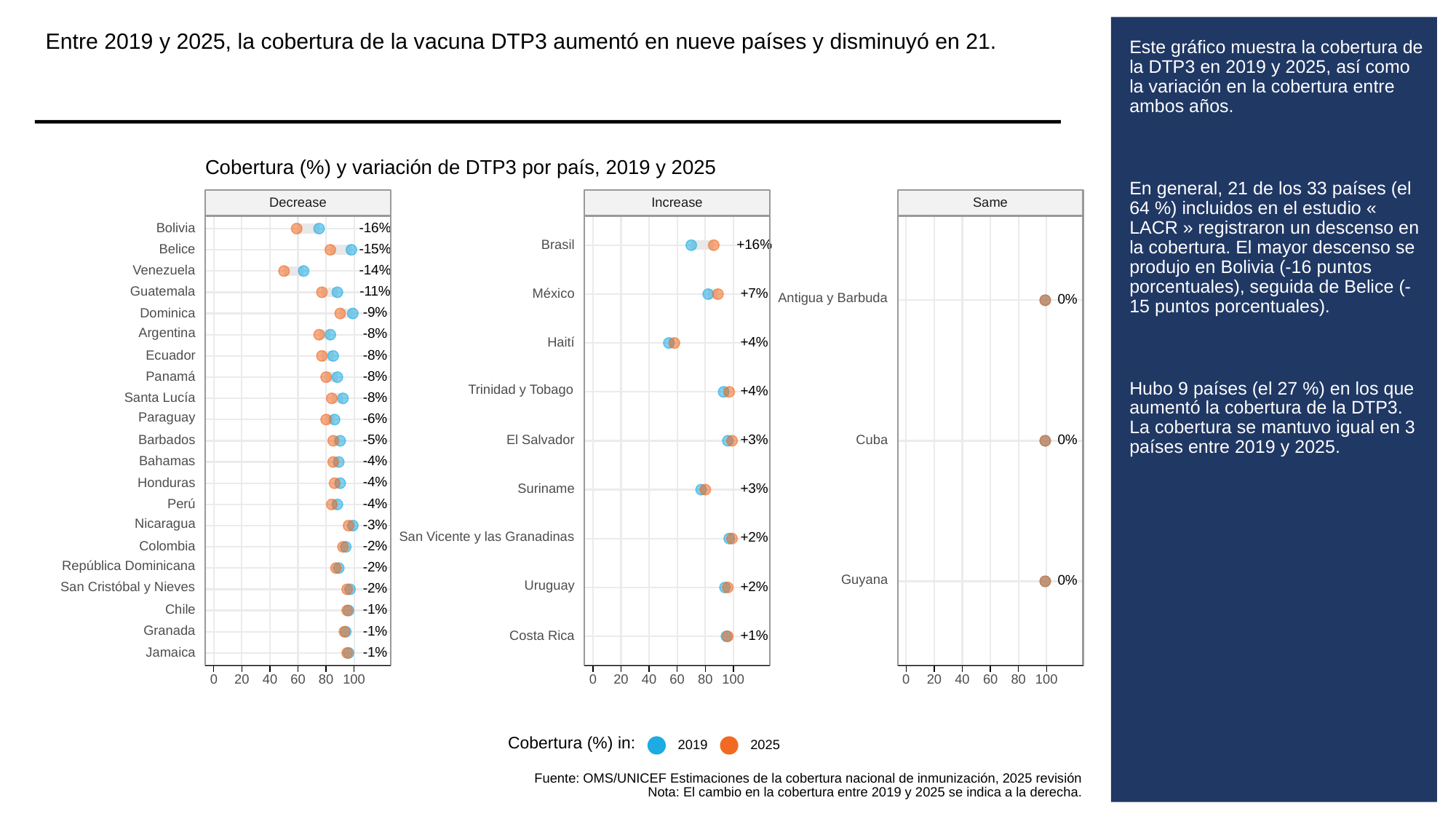

Entre 2019 y 2025, la cobertura de la vacuna DTP3 aumentó en nueve países y disminuyó en 21.
# Este gráfico muestra la cobertura de la DTP3 en 2019 y 2025, así como la variación en la cobertura entre ambos años.

En general, 21 de los 33 países (el 64 %) incluidos en el estudio « LACR » registraron un descenso en la cobertura. El mayor descenso se produjo en Bolivia (-16 puntos porcentuales), seguida de Belice (-15 puntos porcentuales).

Hubo 9 países (el 27 %) en los que aumentó la cobertura de la DTP3. La cobertura se mantuvo igual en 3 países entre 2019 y 2025.

Cobertura (%) y variación de DTP3 por país, 2019 y 2025

Same
Decrease
Increase

-16%

Bolivia

+16%

Brasil
-15%

Belice

-14%

Venezuela

-11%

Guatemala
+7%

México

Antigua y Barbuda

0%

-9%

Dominica

Argentina
-8%

+4%

Haití

-8%

Ecuador

-8%

Panamá

Trinidad y Tobago
+4%

-8%

Santa Lucía

Paraguay
-6%

-5%
+3%
0%

El Salvador
Cuba
Barbados

-4%

Bahamas

-4%

Honduras

+3%

Suriname

-4%

Perú

Nicaragua
-3%

San Vicente y las Granadinas
+2%

-2%

Colombia

República Dominicana
-2%

Guyana
0%

Uruguay

San Cristóbal y Nieves
+2%

-2%

-1%

Chile

-1%

Granada
+1%

Costa Rica

-1%

Jamaica

0
20
40
60
80
100
0
20
40
60
80
100
0
20
40
60
80
100
Cobertura (%) in:

2019
2025
Fuente: OMS/UNICEF Estimaciones de la cobertura nacional de inmunización, 2025 revisión
Nota: El cambio en la cobertura entre 2019 y 2025 se indica a la derecha.